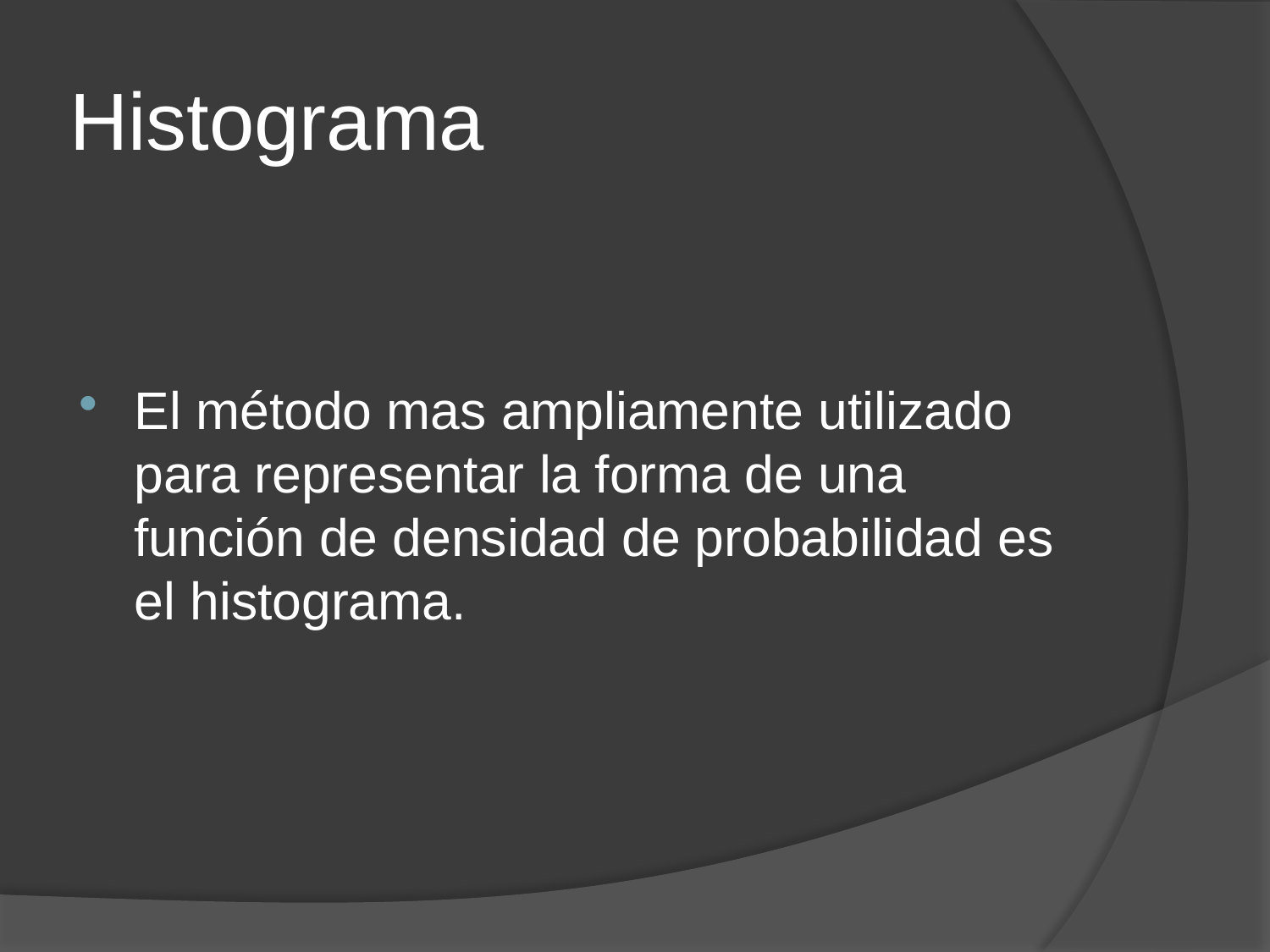

# Histograma

El método mas ampliamente utilizado para representar la forma de una función de densidad de probabilidad es el histograma.